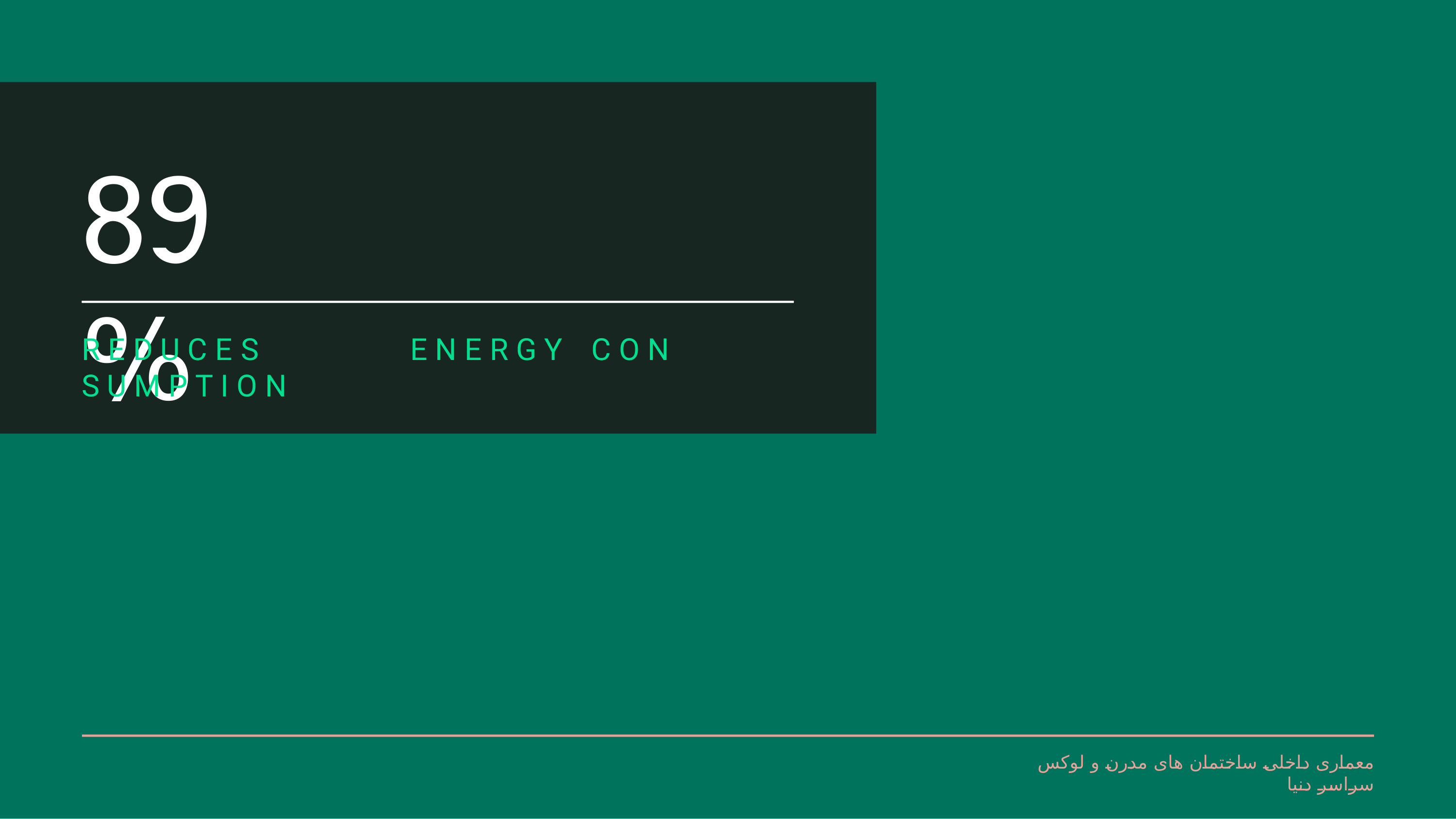

89%

R E D U C E S	E N E R G Y	C O N S U M P T I O N

معماری داخلی ساختمان های مدرن و لوکس سراسر دنیا